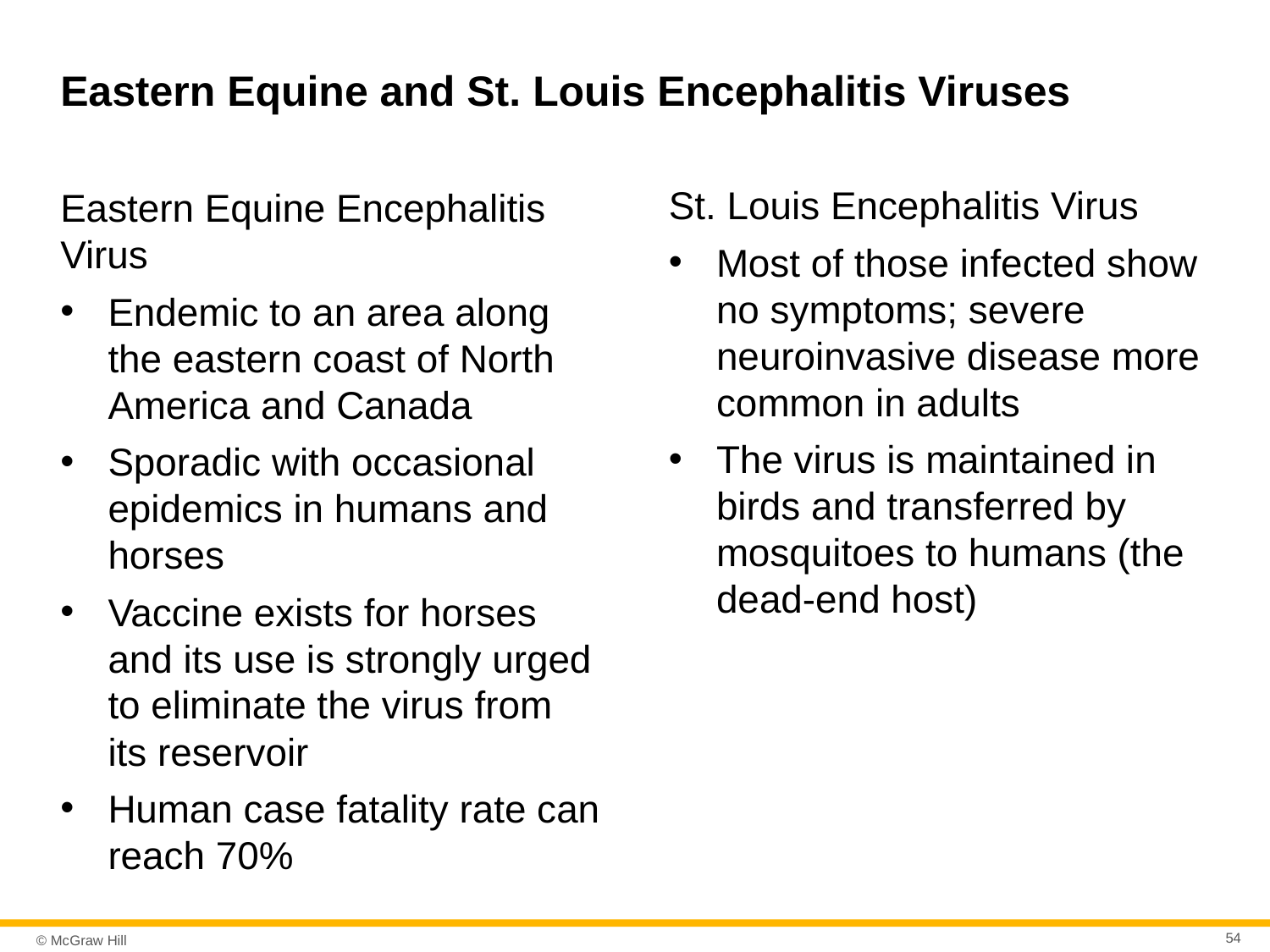

# Eastern Equine and St. Louis Encephalitis Viruses
St. Louis Encephalitis Virus
Most of those infected show no symptoms; severe neuroinvasive disease more common in adults
The virus is maintained in birds and transferred by mosquitoes to humans (the dead-end host)
Eastern Equine Encephalitis Virus
Endemic to an area along the eastern coast of North America and Canada
Sporadic with occasional epidemics in humans and horses
Vaccine exists for horses and its use is strongly urged to eliminate the virus from its reservoir
Human case fatality rate can reach 70%